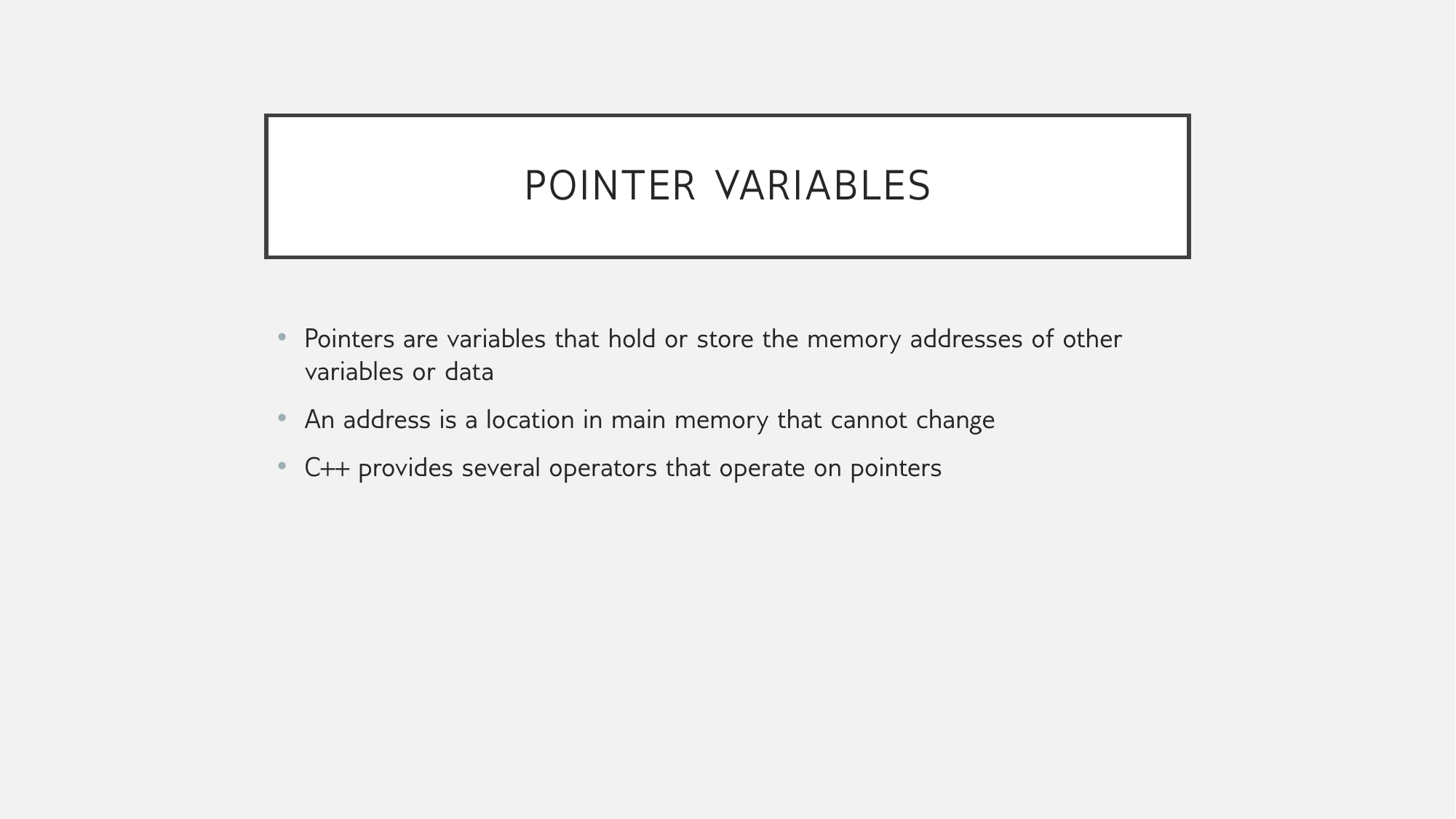

# Pointer Variables
Pointers are variables that hold or store the memory addresses of other variables or data
An address is a location in main memory that cannot change
C++ provides several operators that operate on pointers